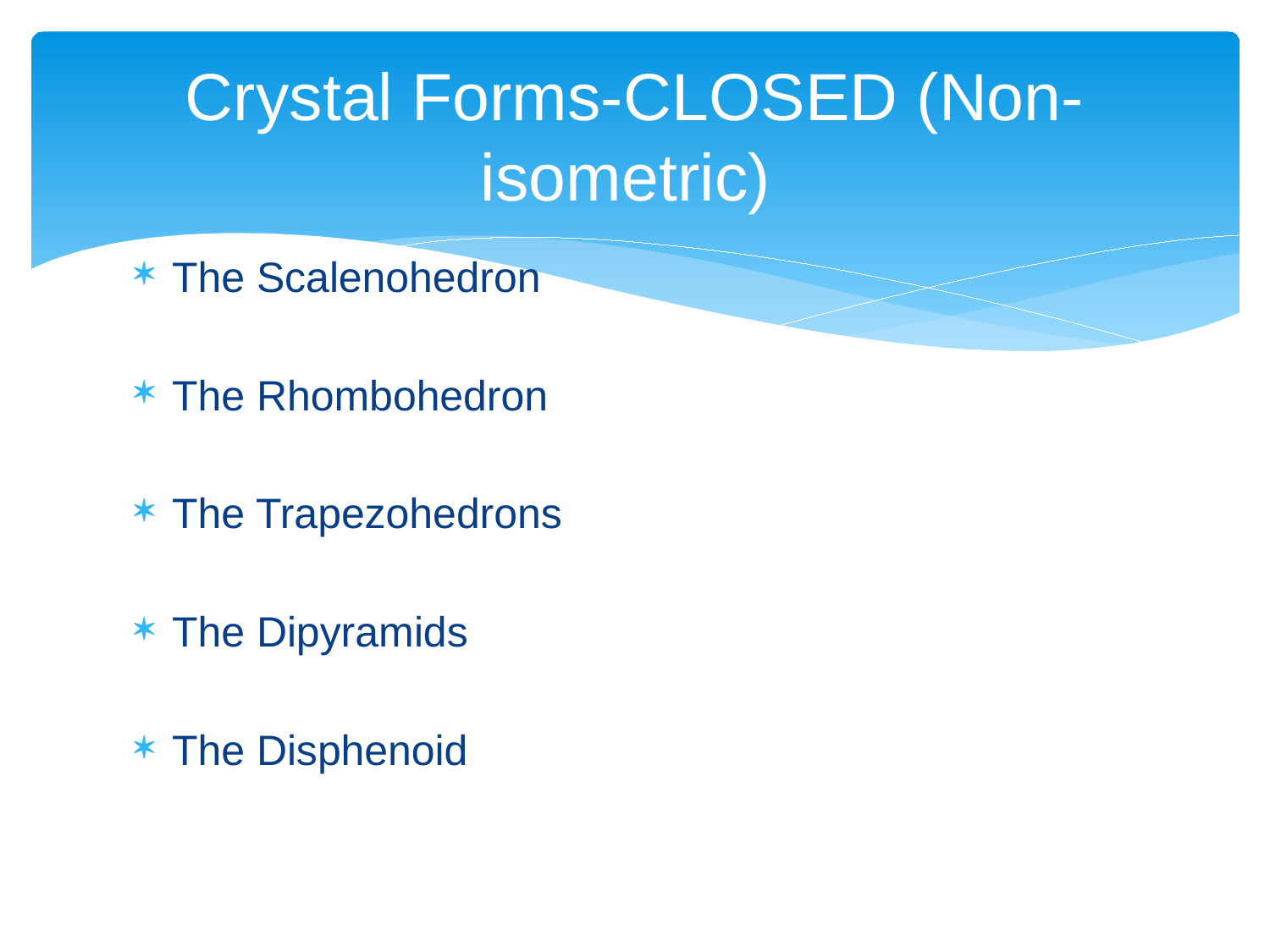

# Crystal Forms-CLOSED (Non-isometric)
The Scalenohedron

The Rhombohedron

The Trapezohedrons

The Dipyramids

The Disphenoid